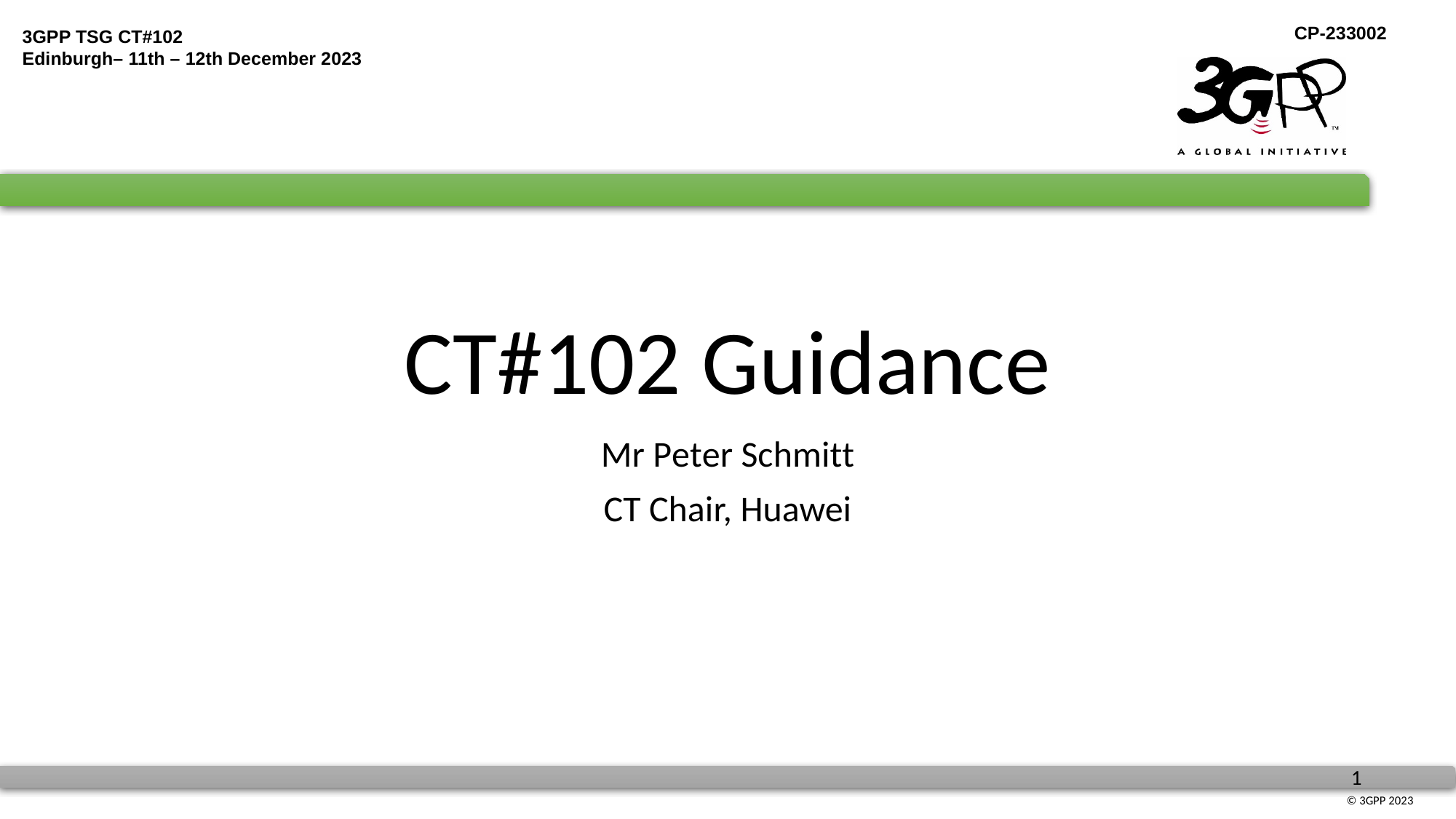

# CT#102 Guidance
Mr Peter Schmitt
CT Chair, Huawei